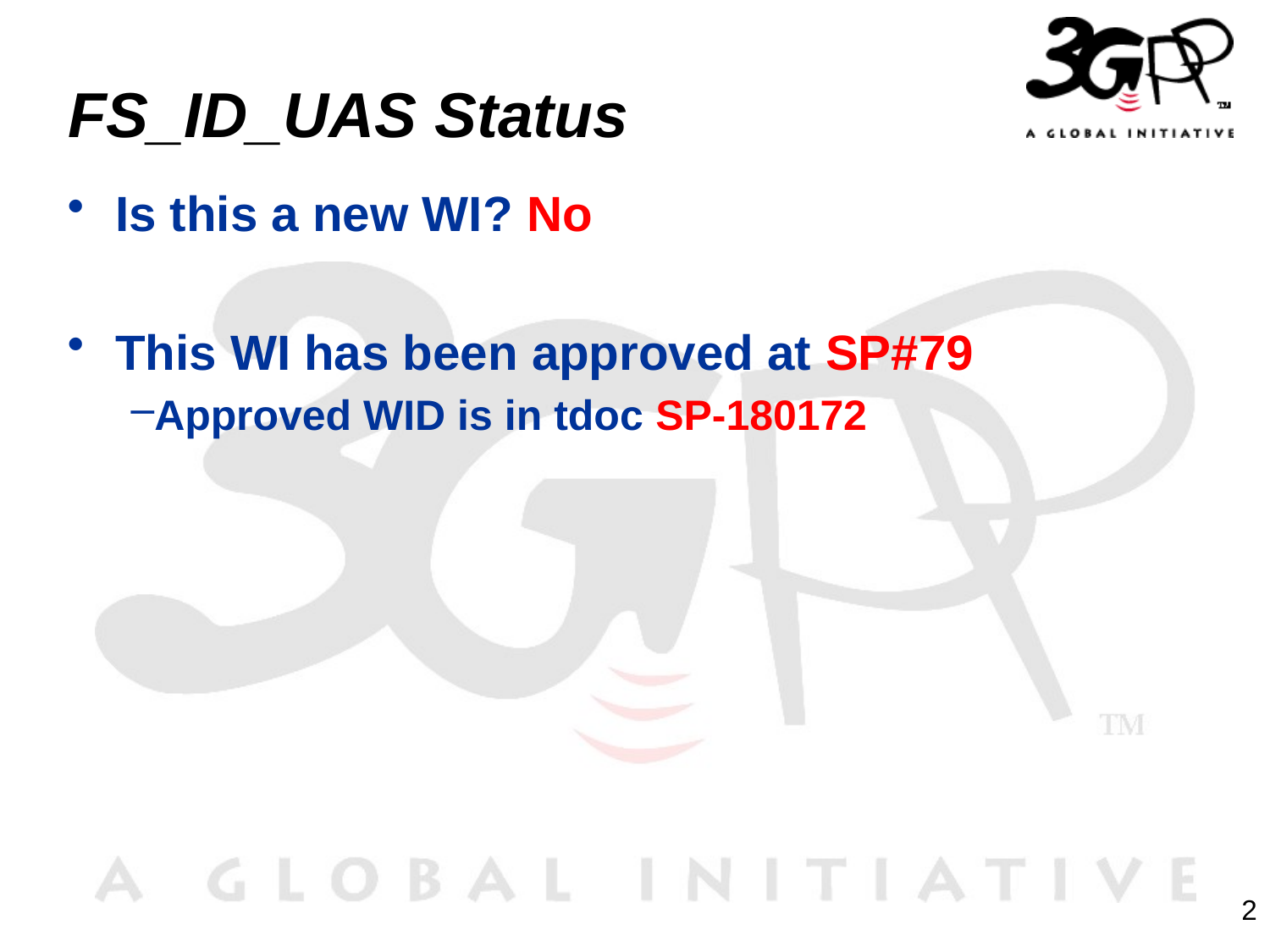

# FS_ID_UAS Status
Is this a new WI? No

This WI has been approved at SP#79
Approved WID is in tdoc SP-180172
2